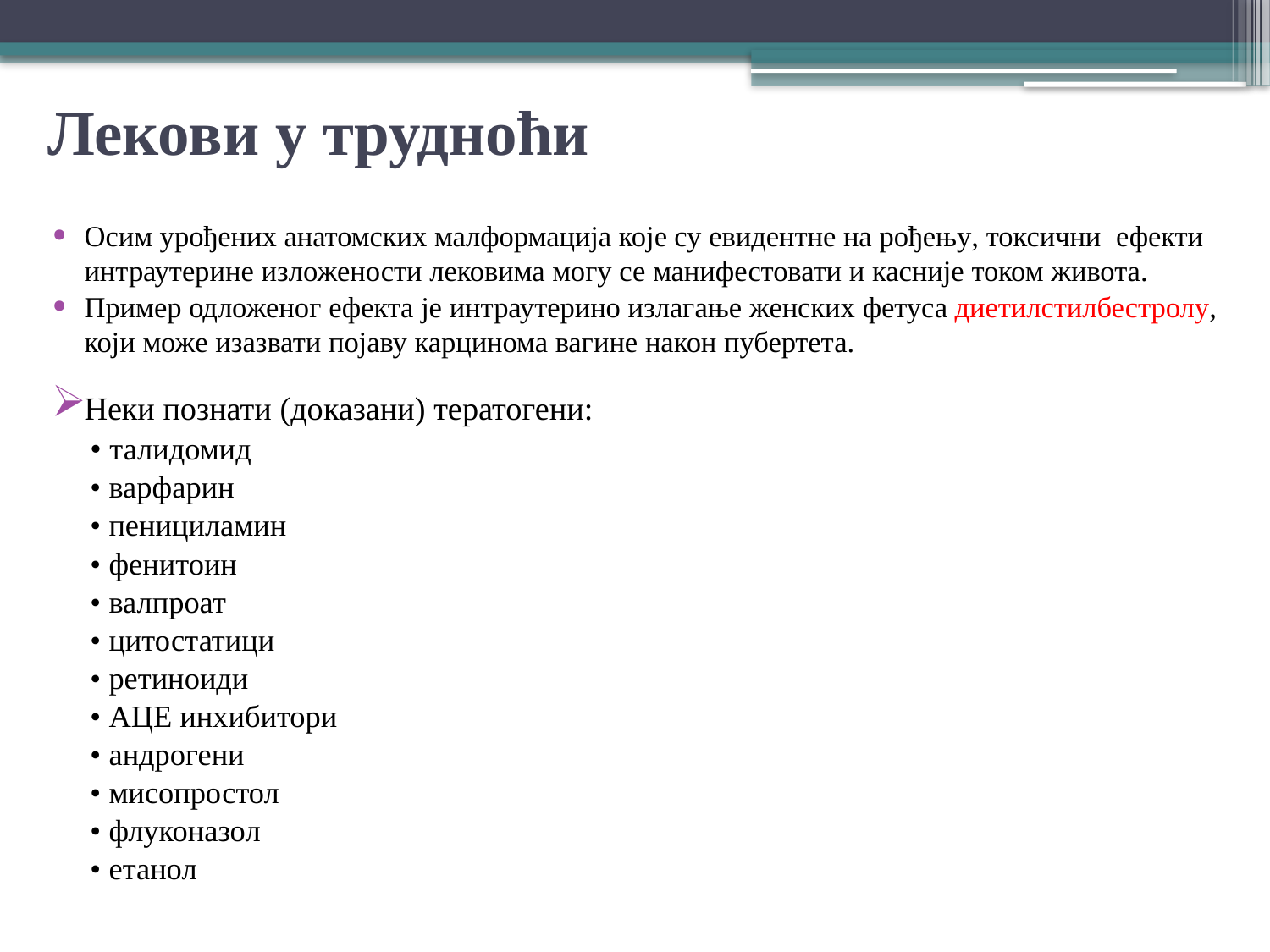

# Лекови у трудноћи

Осим урођених анатомских малформација које су евидентне на рођењу, токсични  ефекти интраутерине изложености лековима могу се манифестовати и касније током живота.
Пример одложеног ефекта је интраутерино излагање женских фетуса диетилстилбестролу, који може изазвати појаву карцинома вагине након пубертета.

Неки познати (доказани) тератогени:
• талидомид
• варфарин
• пенициламин
• фенитоин
• валпроат
• цитостатици
• ретиноиди
• АЦЕ инхибитори
• андрогени
• мисопростол
• флуконазол
• етанол